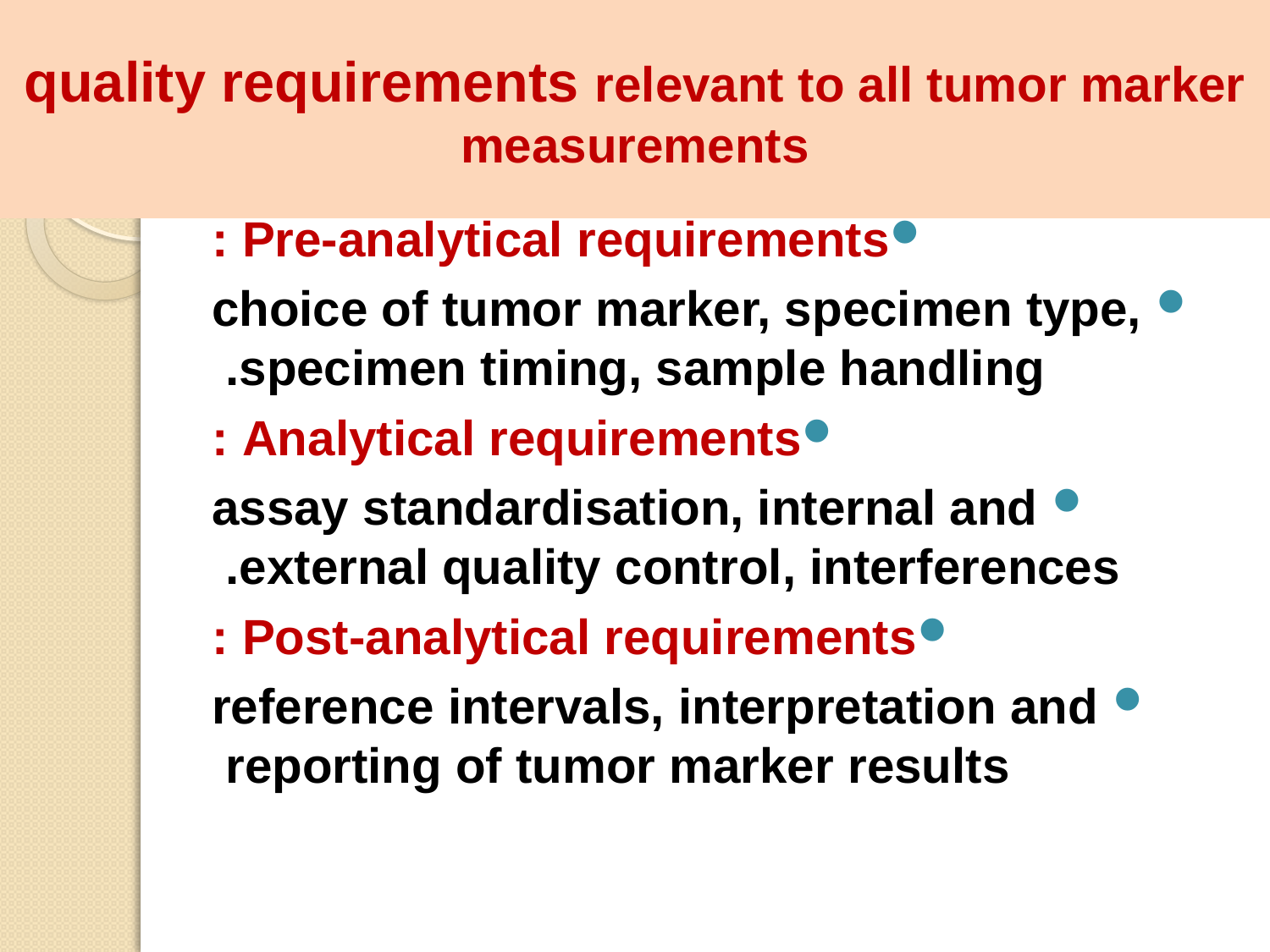

# quality requirements relevant to all tumor marker measurements
Pre-analytical requirements :
 choice of tumor marker, specimen type, specimen timing, sample handling.
Analytical requirements :
 assay standardisation, internal and external quality control, interferences.
Post-analytical requirements :
 reference intervals, interpretation and reporting of tumor marker results